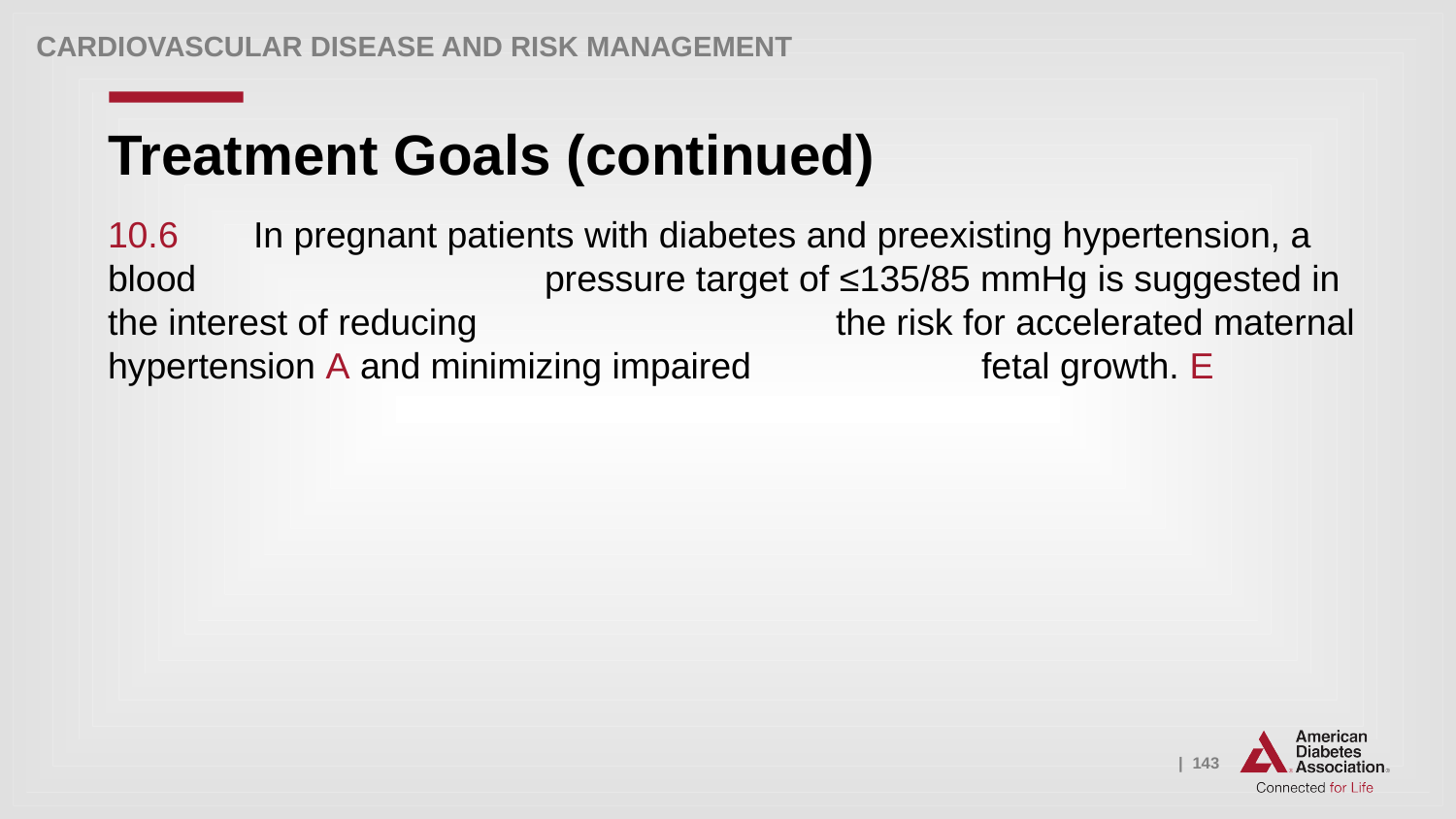

Cardiovascular Disease and Risk Management
# Treatment Goals (continued)
10.6 	In pregnant patients with diabetes and preexisting hypertension, a blood 			pressure target of ≤135/85 mmHg is suggested in the interest of reducing 			the risk for accelerated maternal hypertension A and minimizing impaired 		fetal growth. E